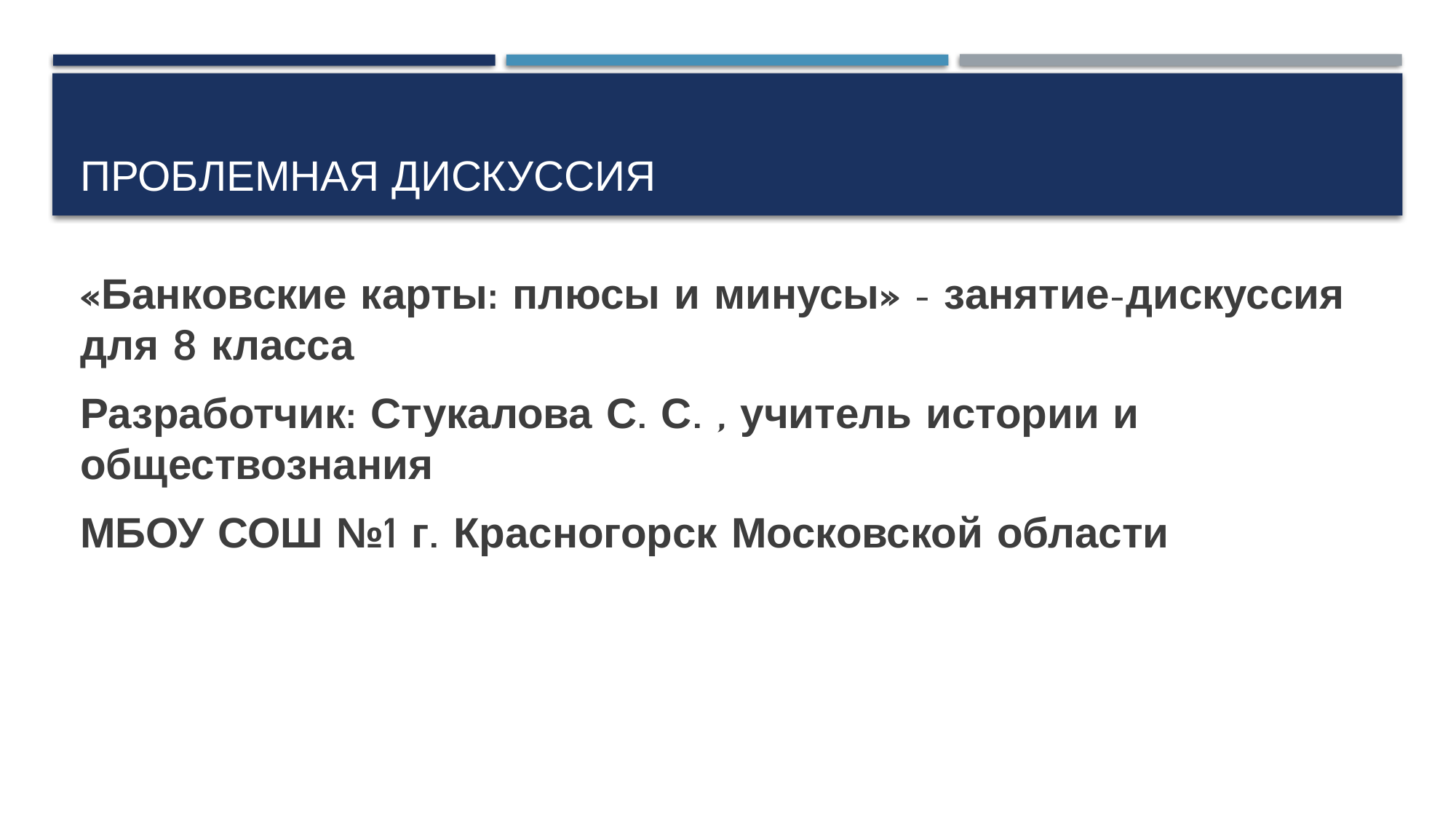

# ПРОБЛЕМНАЯ ДИСКУССИЯ
«Банковские карты: плюсы и минусы» - занятие-дискуссия для 8 класса
Разработчик: Стукалова С. С. , учитель истории и обществознания
МБОУ СОШ №1 г. Красногорск Московской области